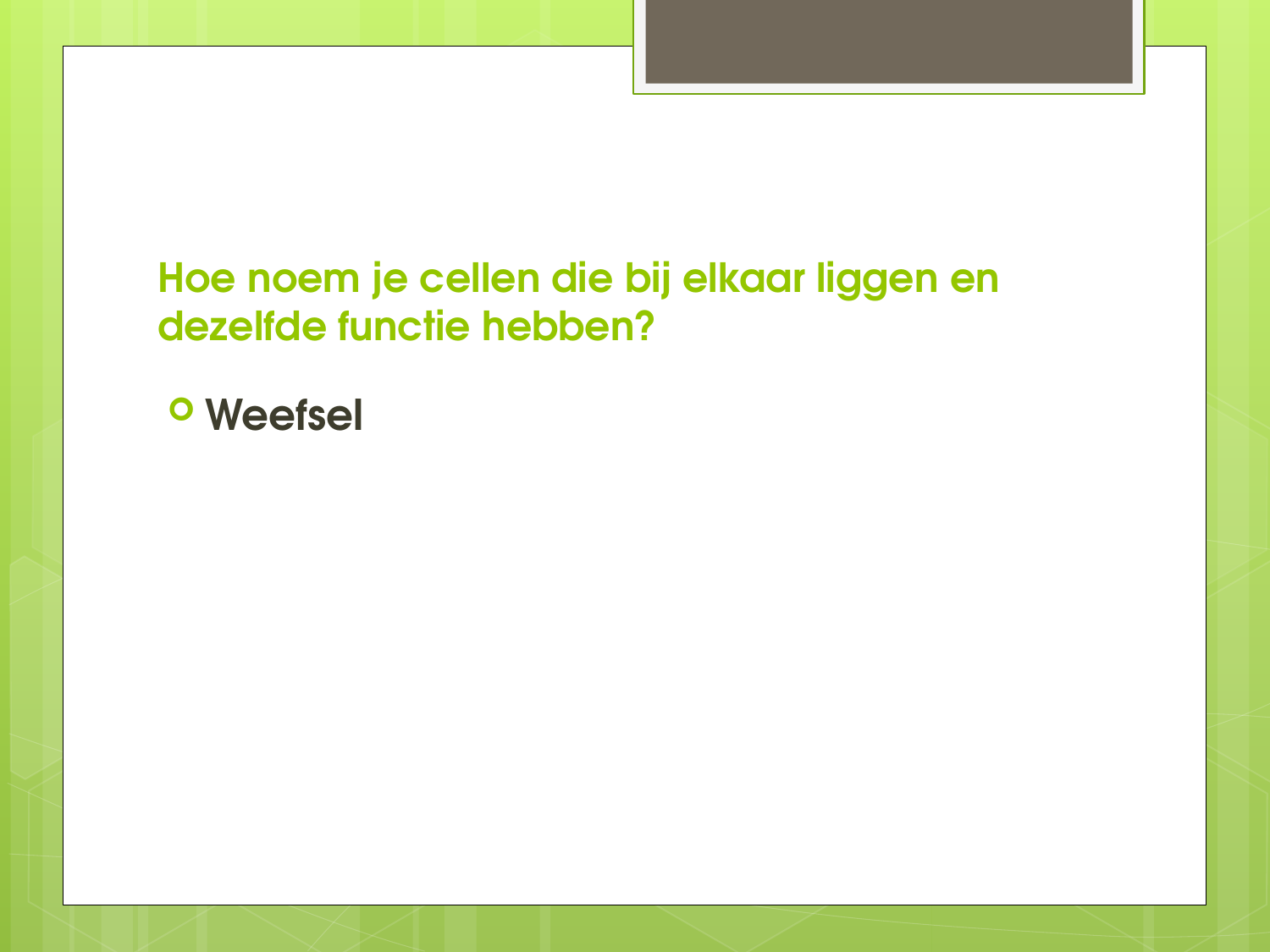

# Hoe noem je cellen die bij elkaar liggen en dezelfde functie hebben?

Weefsel